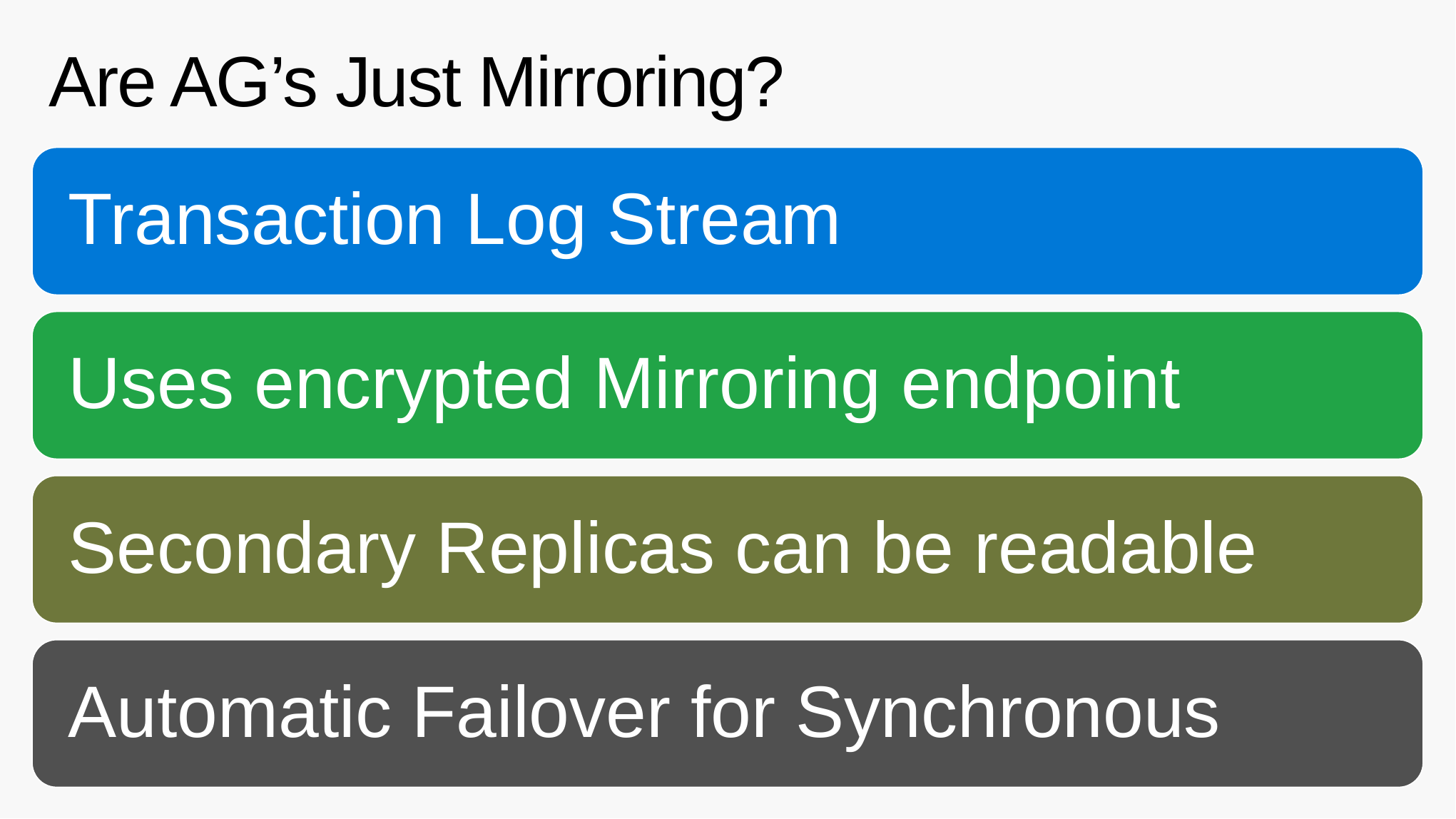

# Are AG’s Just Mirroring?
Transaction Log Stream
Uses encrypted Mirroring endpoint
Secondary Replicas can be readable
Automatic Failover for Synchronous